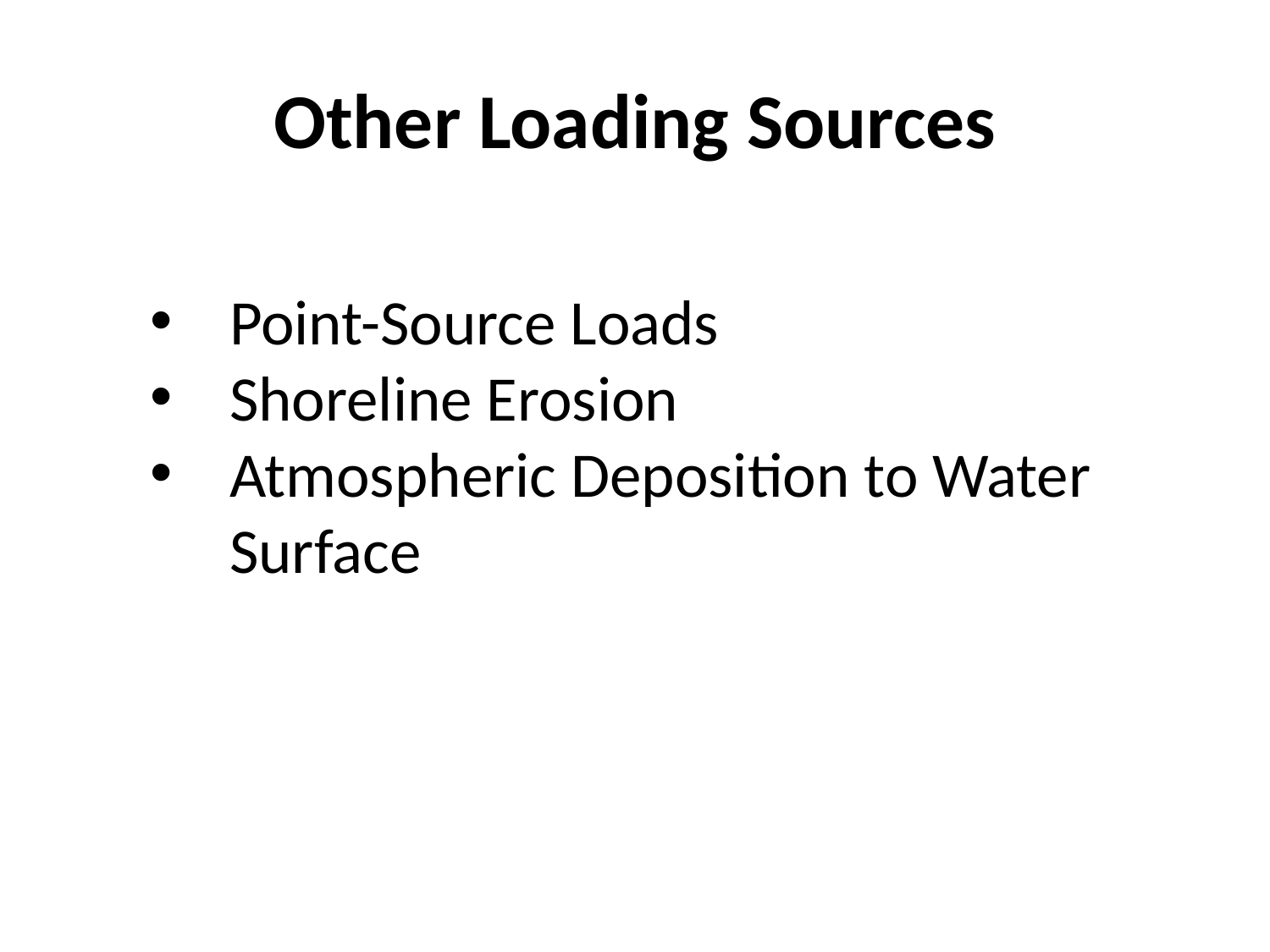

# Other Loading Sources
Point-Source Loads
Shoreline Erosion
Atmospheric Deposition to Water Surface